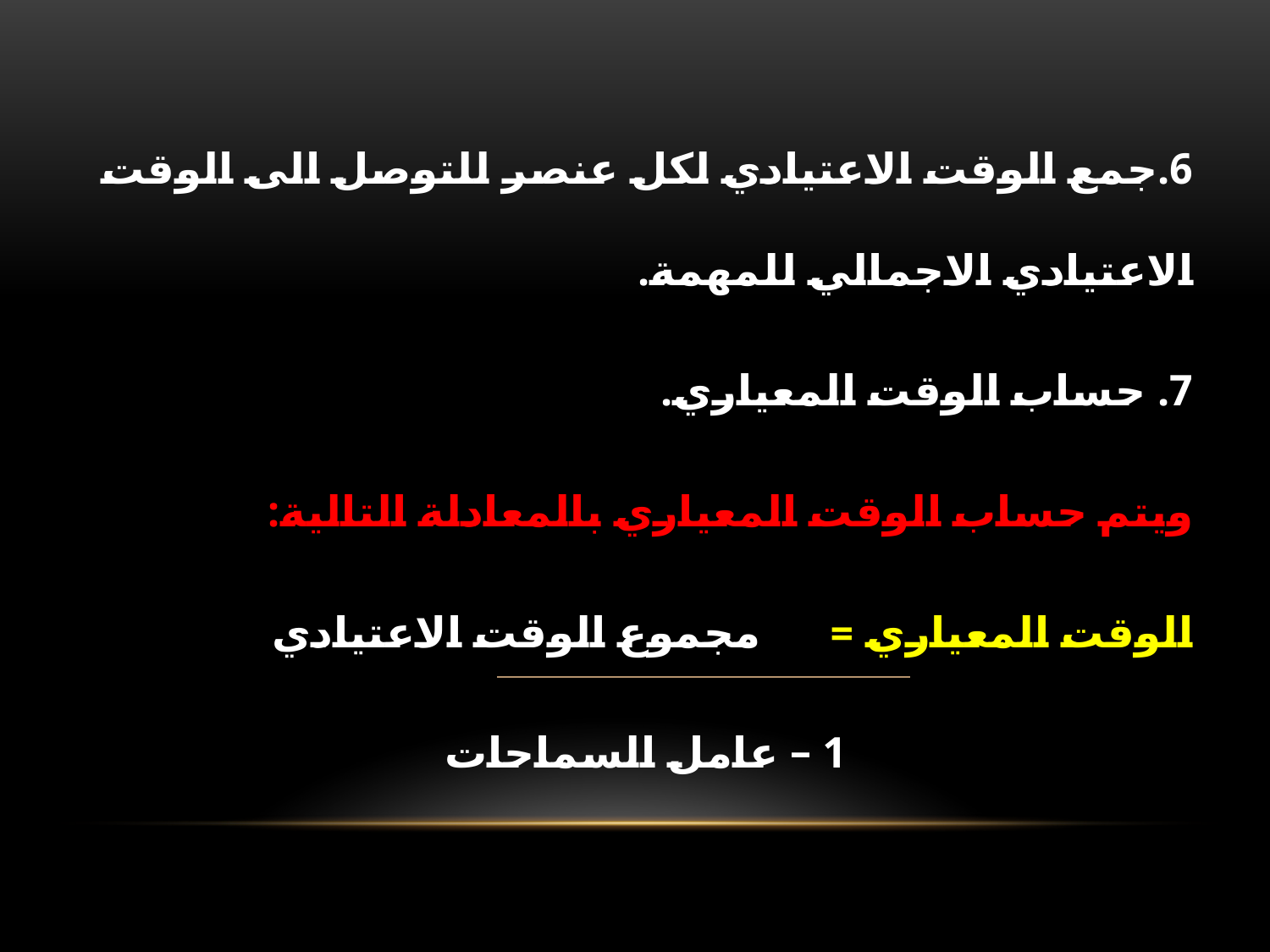

6.جمع الوقت الاعتيادي لكل عنصر للتوصل الى الوقت الاعتيادي الاجمالي للمهمة.
7. حساب الوقت المعياري.
ويتم حساب الوقت المعياري بالمعادلة التالية:
الوقت المعياري =      مجموع الوقت الاعتيادي
                              1 – عامل السماحات